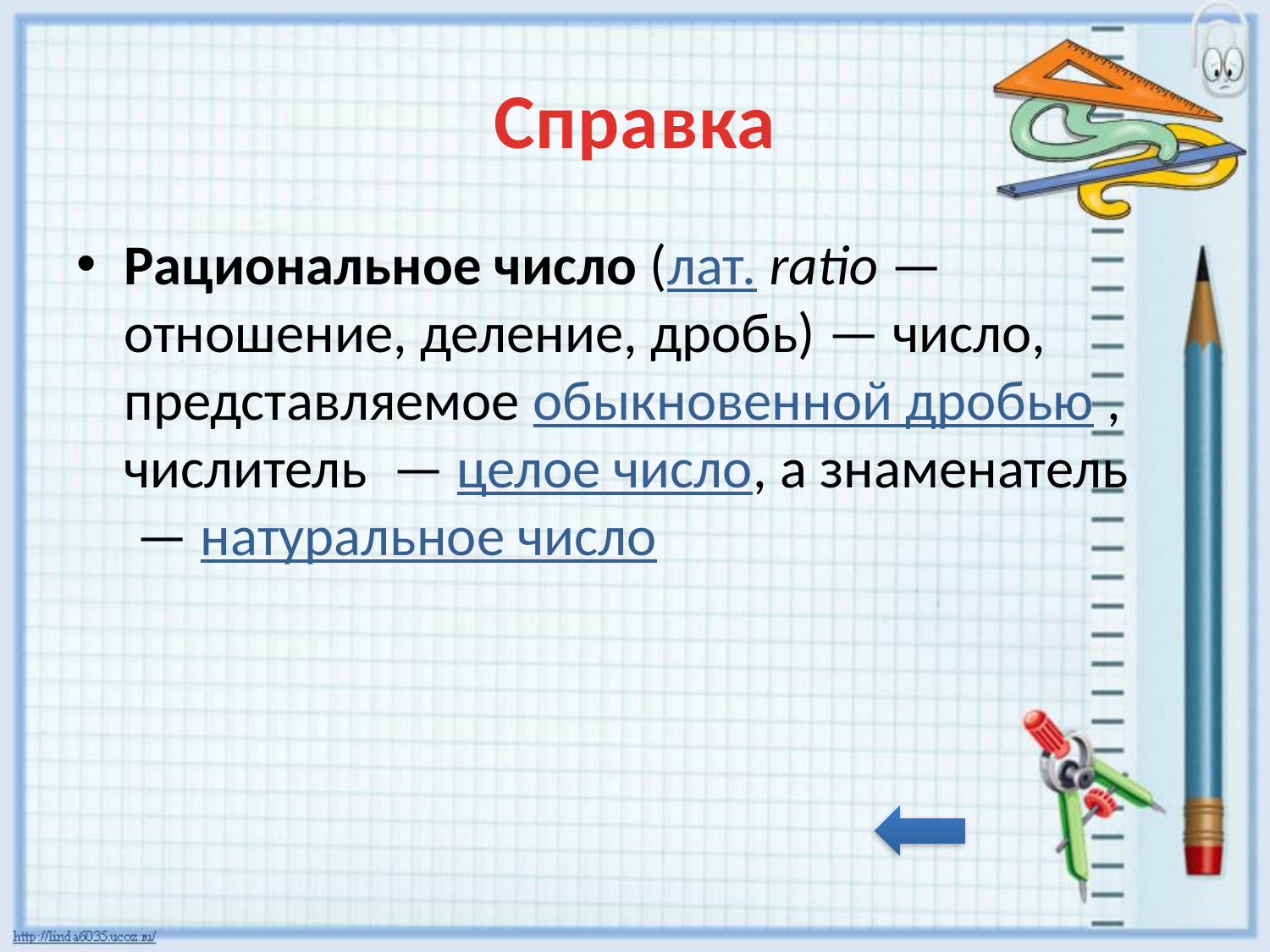

# Справка
Рациональное число (лат. ratio — отношение, деление, дробь) — число, представляемое обыкновенной дробью , числитель  — целое число, а знаменатель  — натуральное число